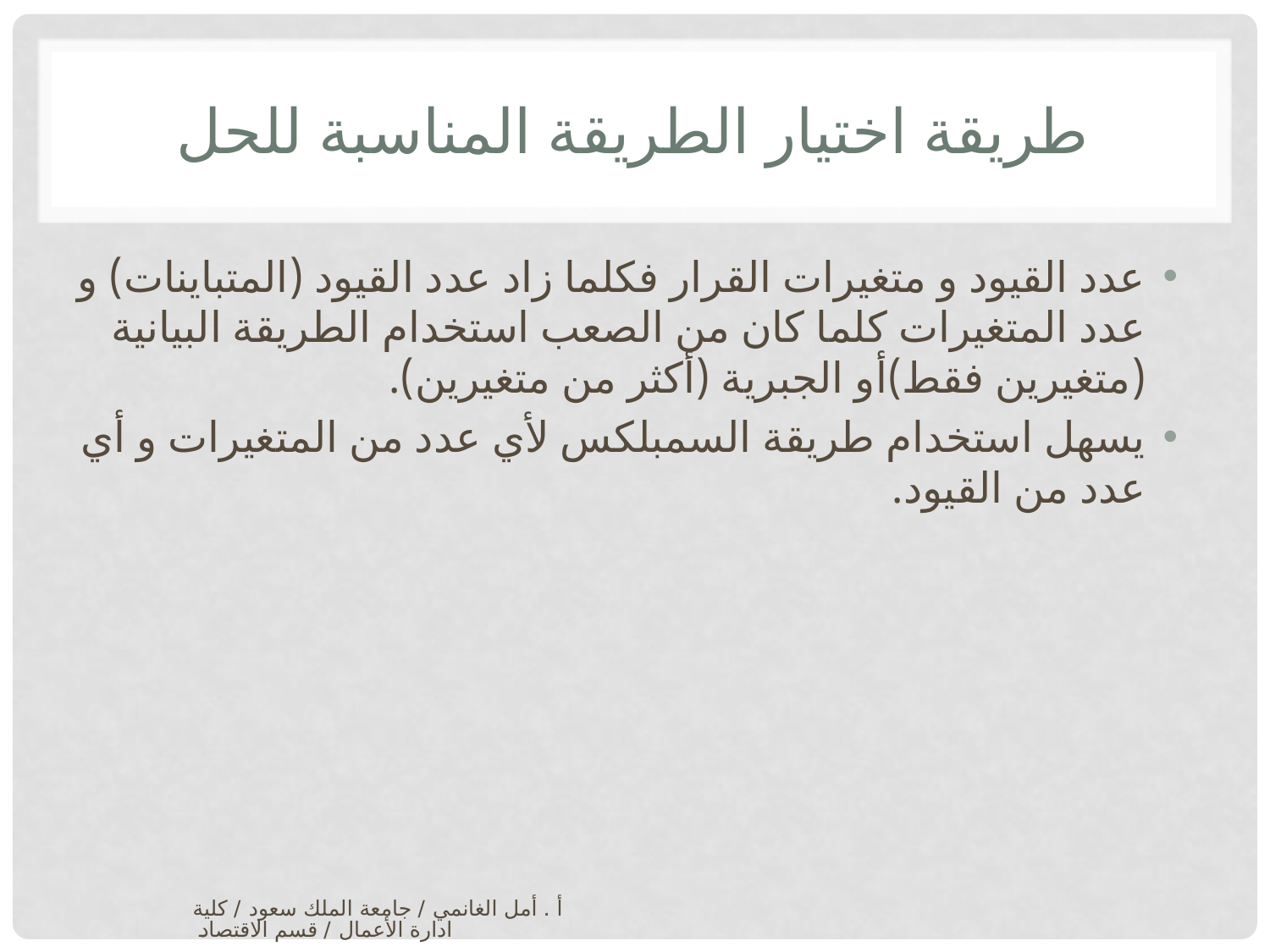

# طريقة اختيار الطريقة المناسبة للحل
عدد القيود و متغيرات القرار فكلما زاد عدد القيود (المتباينات) و عدد المتغيرات كلما كان من الصعب استخدام الطريقة البيانية (متغيرين فقط)أو الجبرية (أكثر من متغيرين).
يسهل استخدام طريقة السمبلكس لأي عدد من المتغيرات و أي عدد من القيود.
أ . أمل الغانمي / جامعة الملك سعود / كلية ادارة الأعمال / قسم الاقتصاد